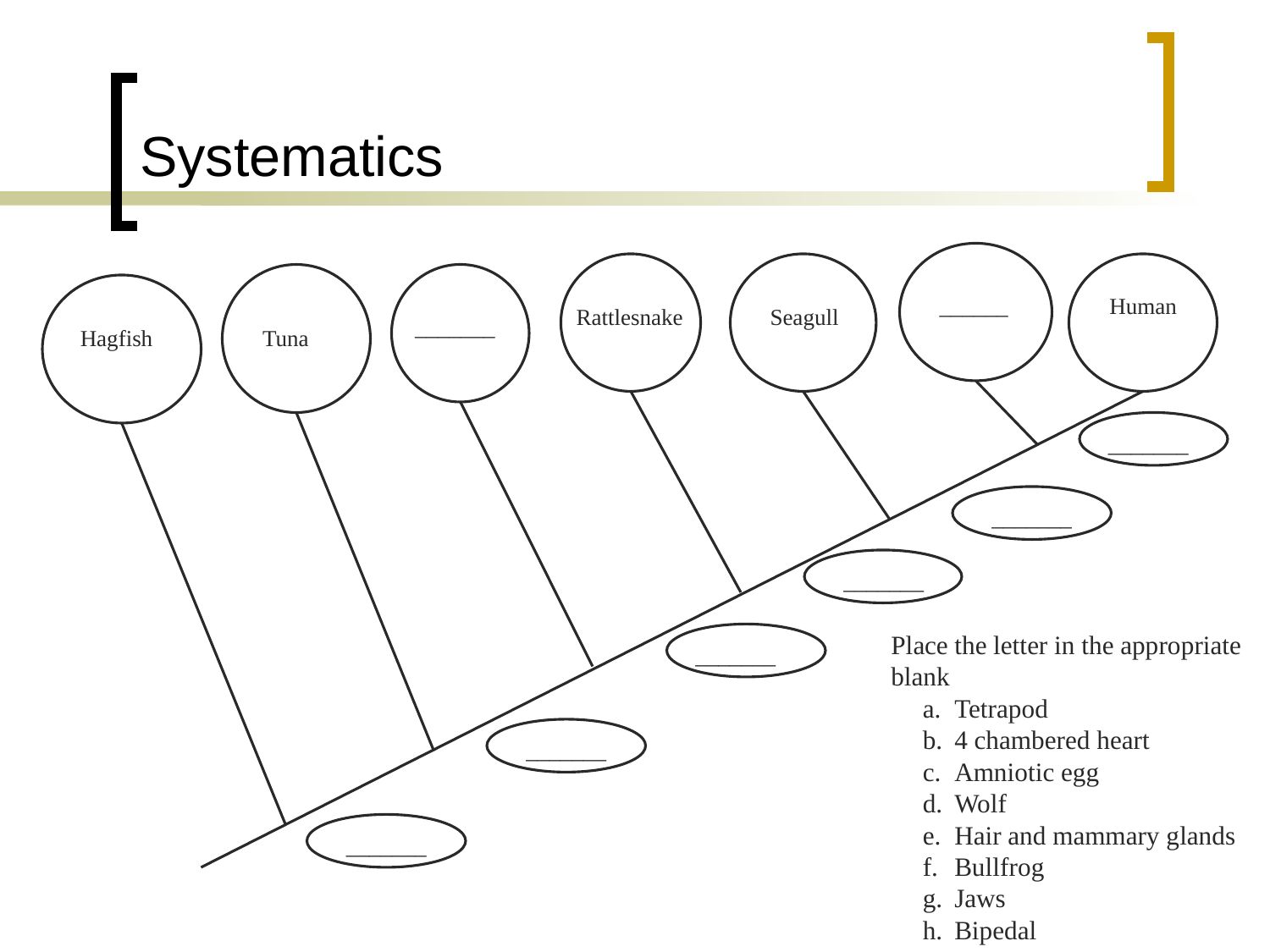

Systematics

______

Human

Rattlesnake

Seagull

_______

Hagfish

Tuna

_______

_______

_______
	Place the letter in the appropriate blank
Tetrapod
4 chambered heart
Amniotic egg
Wolf
Hair and mammary glands
Bullfrog
Jaws
Bipedal

_______

_______

_______